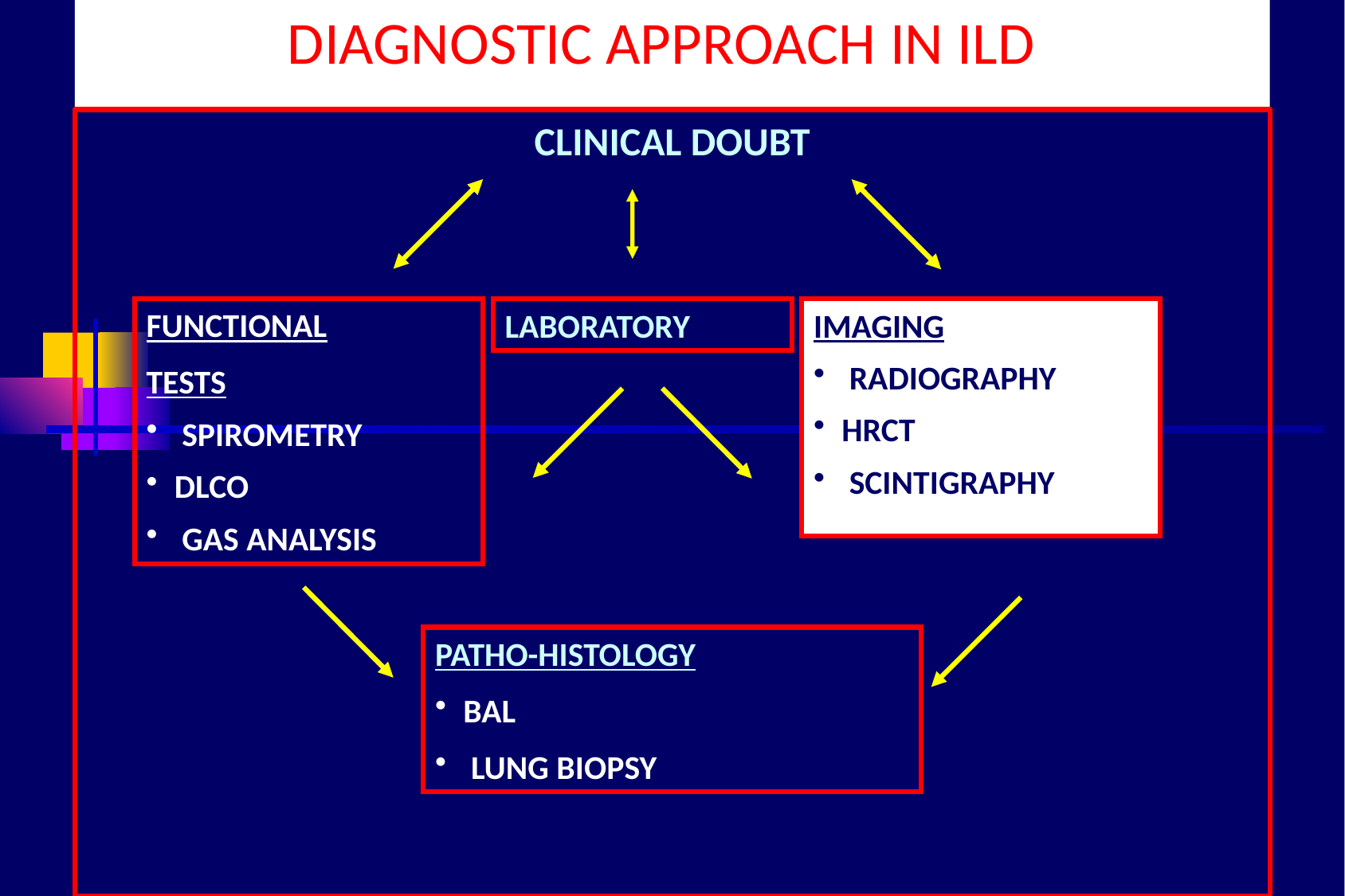

# DIAGNOSTIC APPROACH IN ILD
CLINICAL DOUBT

FUNCTIONAL
TESTS
 SPIROMETRY
DLCO
 GAS ANALYSIS
LABORATORY
IMAGING
 RADIOGRAPHY
HRCT
 SCINTIGRAPHY

PATHO-HISTOLOGY
BAL
 LUNG BIOPSY